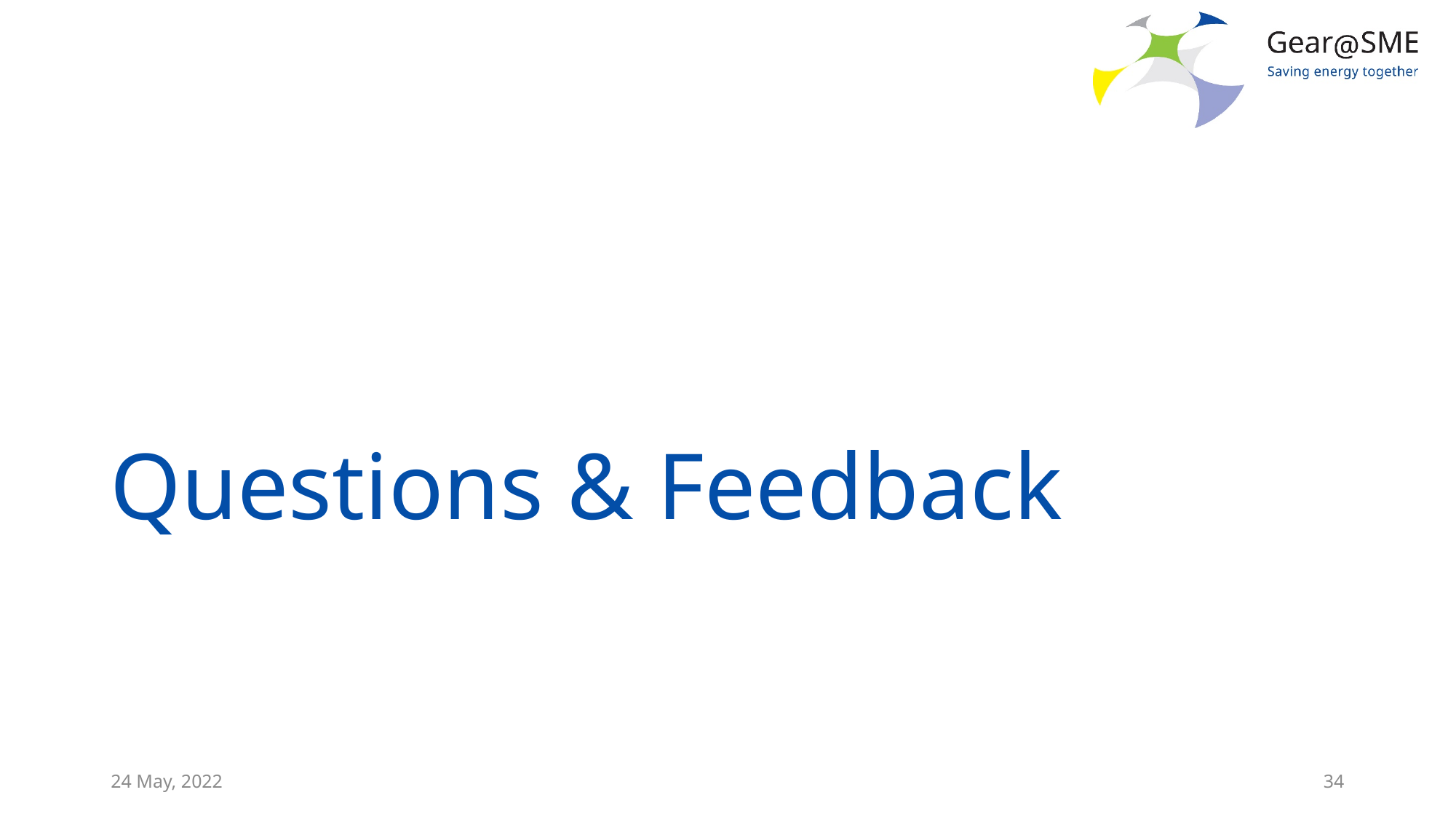

# Questions & Feedback

24 May, 2022
34